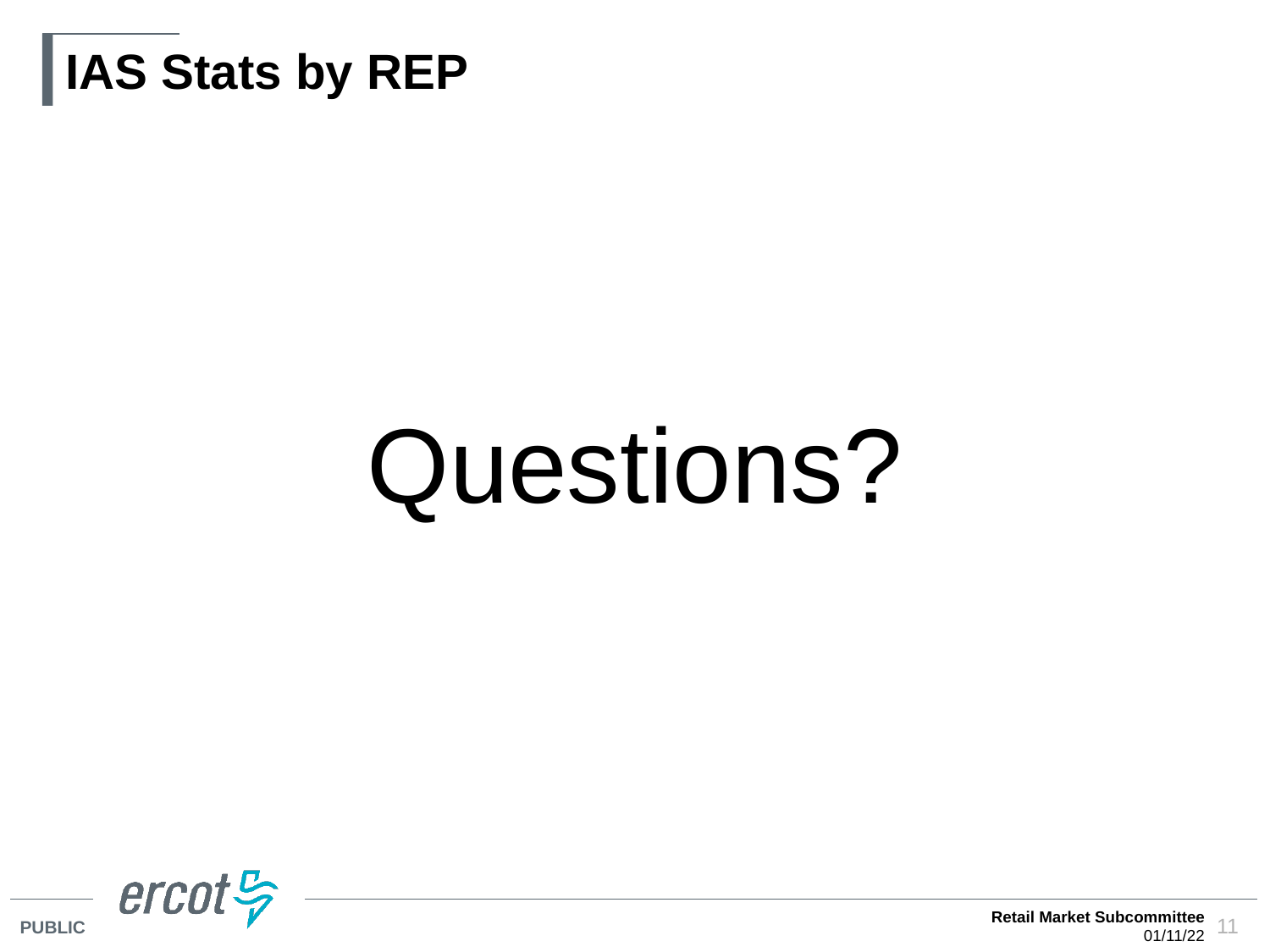

# IAS Stats by REP

Questions?

Retail Market Subcommittee
01/11/22
11